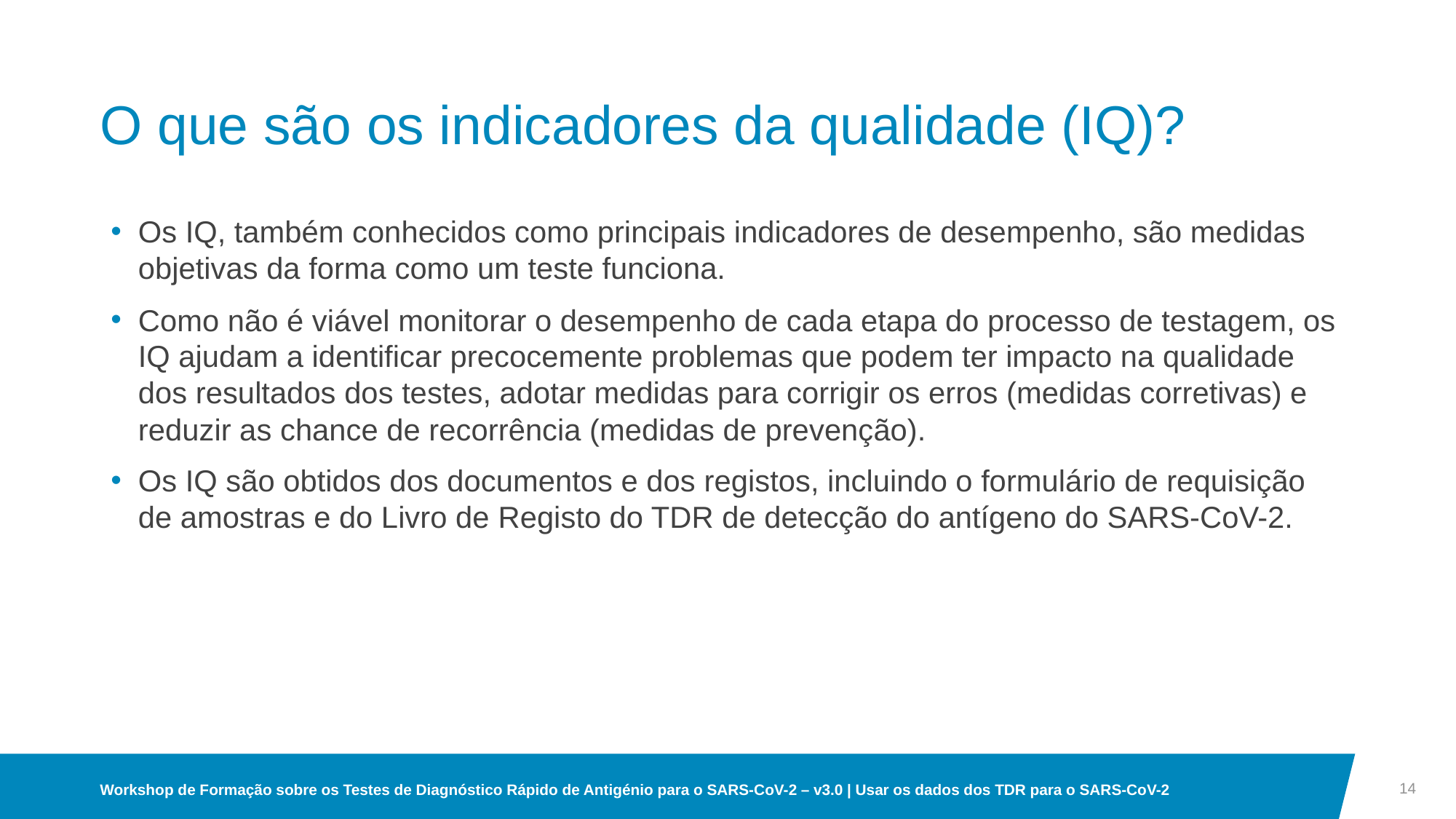

# O que são os indicadores da qualidade (IQ)?
Os IQ, também conhecidos como principais indicadores de desempenho, são medidas objetivas da forma como um teste funciona.
Como não é viável monitorar o desempenho de cada etapa do processo de testagem, os IQ ajudam a identificar precocemente problemas que podem ter impacto na qualidade dos resultados dos testes, adotar medidas para corrigir os erros (medidas corretivas) e reduzir as chance de recorrência (medidas de prevenção).
Os IQ são obtidos dos documentos e dos registos, incluindo o formulário de requisição de amostras e do Livro de Registo do TDR de detecção do antígeno do SARS-CoV-2.

14
Workshop de Formação sobre os Testes de Diagnóstico Rápido de Antigénio para o SARS-CoV-2 – v3.0 | Usar os dados dos TDR para o SARS-CoV-2